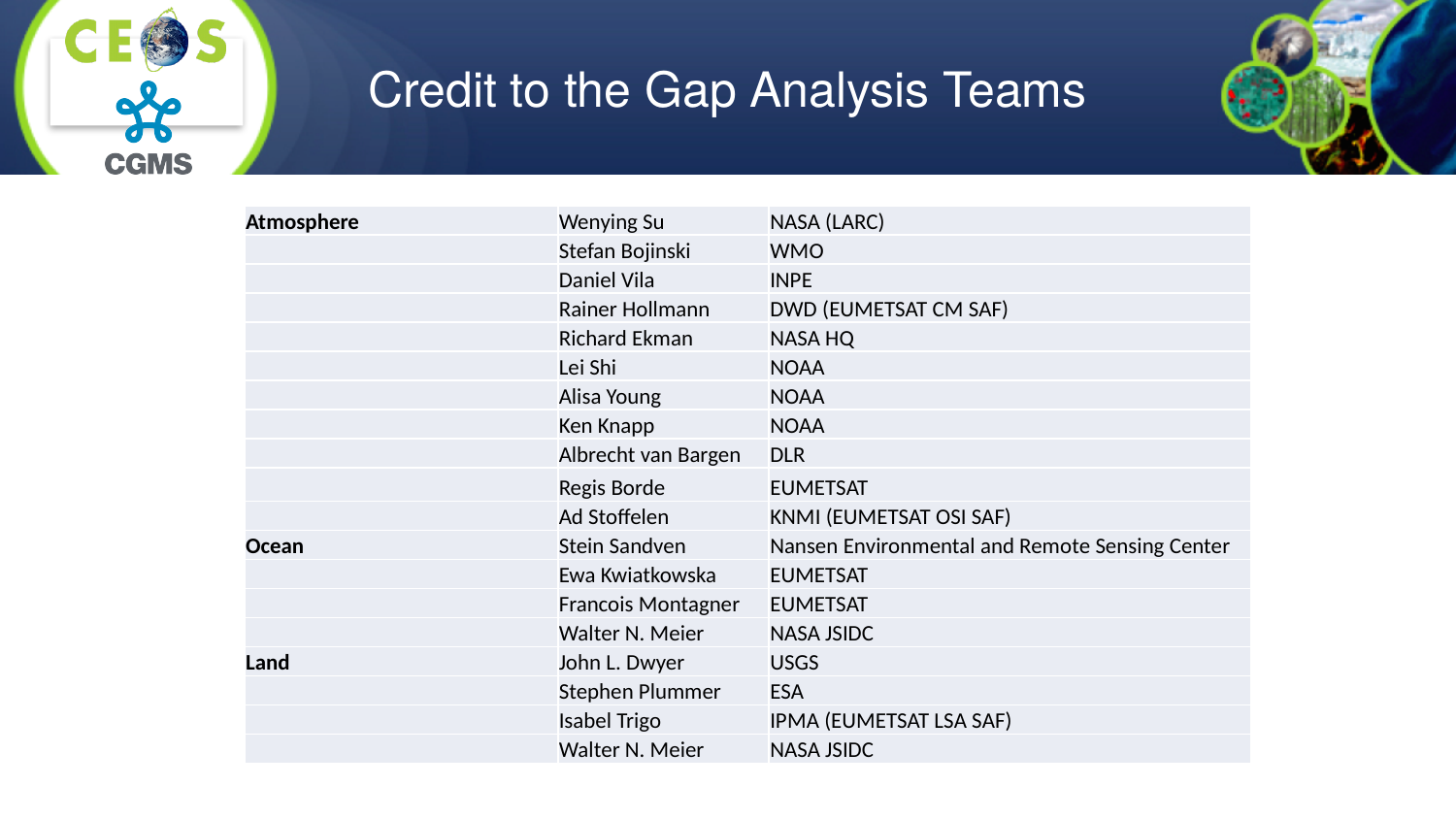

# Credit to the Gap Analysis Teams
| Atmosphere | Wenying Su | NASA (LARC) |
| --- | --- | --- |
|  | Stefan Bojinski | WMO |
|  | Daniel Vila | INPE |
|  | Rainer Hollmann | DWD (EUMETSAT CM SAF) |
|  | Richard Ekman | NASA HQ |
|  | Lei Shi | NOAA |
|  | Alisa Young | NOAA |
|  | Ken Knapp | NOAA |
|  | Albrecht van Bargen | DLR |
|  | Regis Borde | EUMETSAT |
|  | Ad Stoffelen | KNMI (EUMETSAT OSI SAF) |
| Ocean | Stein Sandven | Nansen Environmental and Remote Sensing Center |
|  | Ewa Kwiatkowska | EUMETSAT |
|  | Francois Montagner | EUMETSAT |
|  | Walter N. Meier | NASA JSIDC |
| Land | John L. Dwyer | USGS |
|  | Stephen Plummer | ESA |
|  | Isabel Trigo | IPMA (EUMETSAT LSA SAF) |
|  | Walter N. Meier | NASA JSIDC |